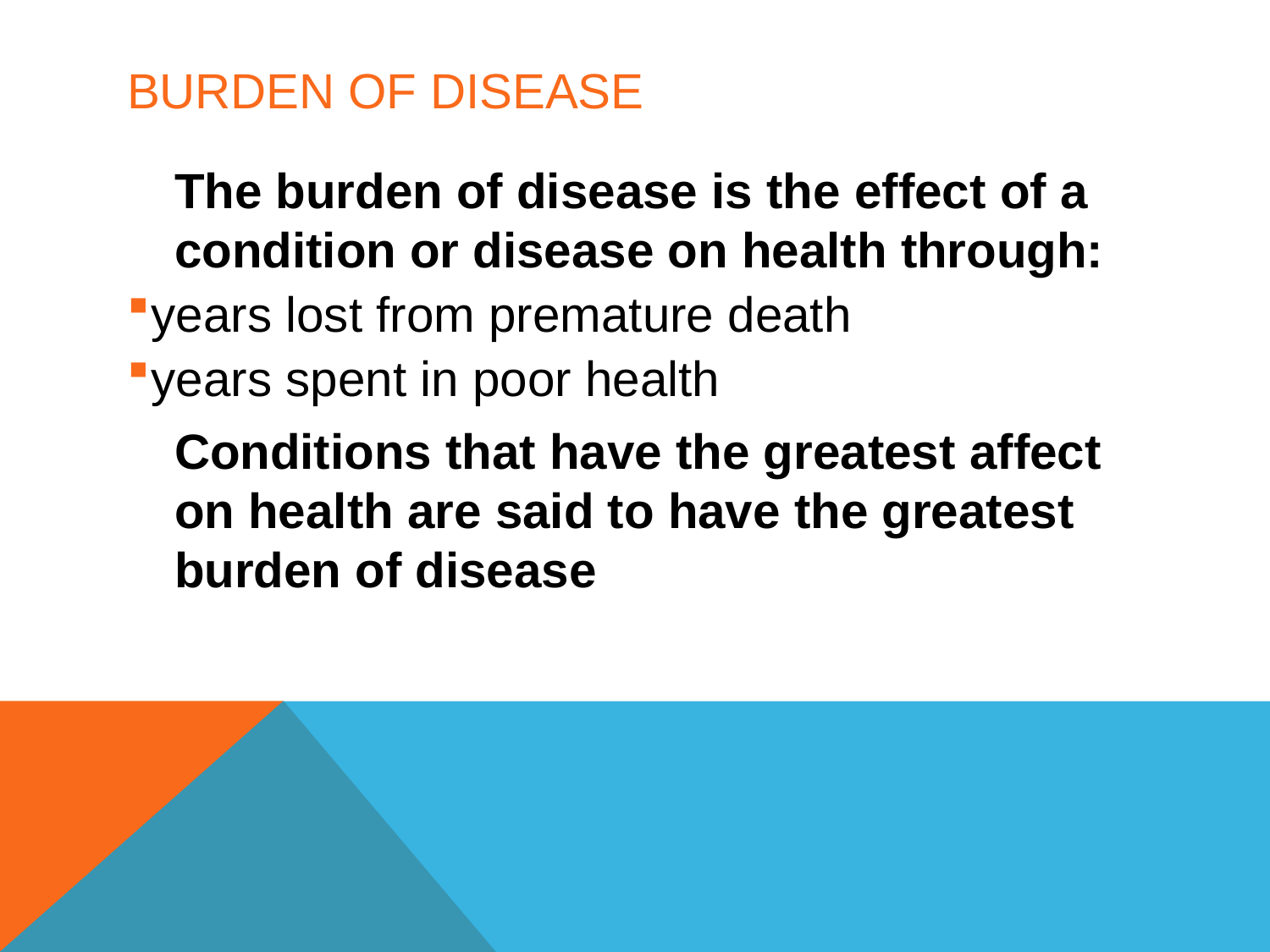

# Burden of disease
	The burden of disease is the effect of a condition or disease on health through:
years lost from premature death
years spent in poor health
	Conditions that have the greatest affect on health are said to have the greatest burden of disease